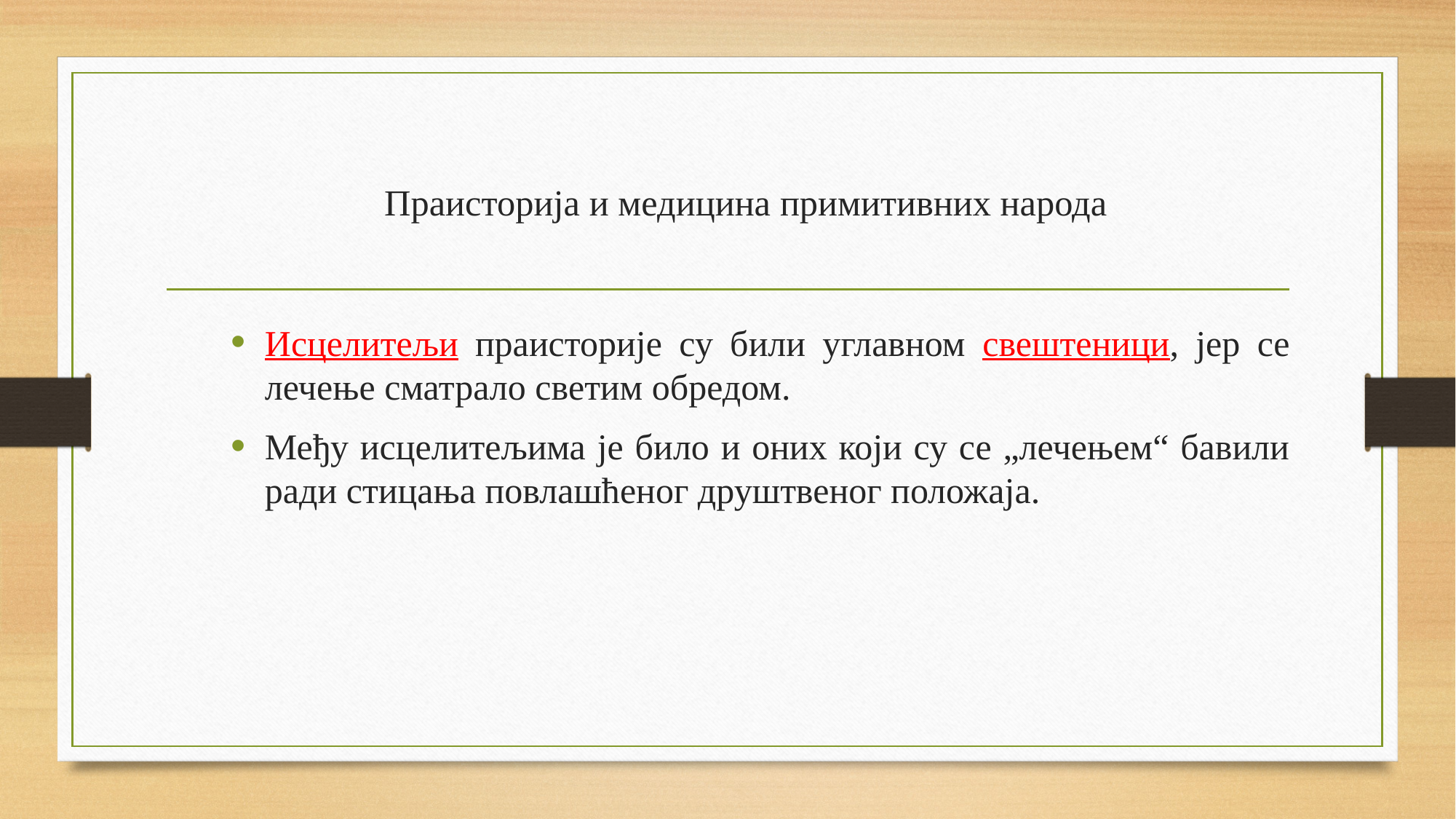

# Праисторија и медицина примитивних народа
Исцелитељи праисторије су били углавном свештеници, јер се лечење сматрало светим обредом.
Међу исцелитељима је било и оних који су се „лечењем“ бавили ради стицања повлашћеног друштвеног положаја.